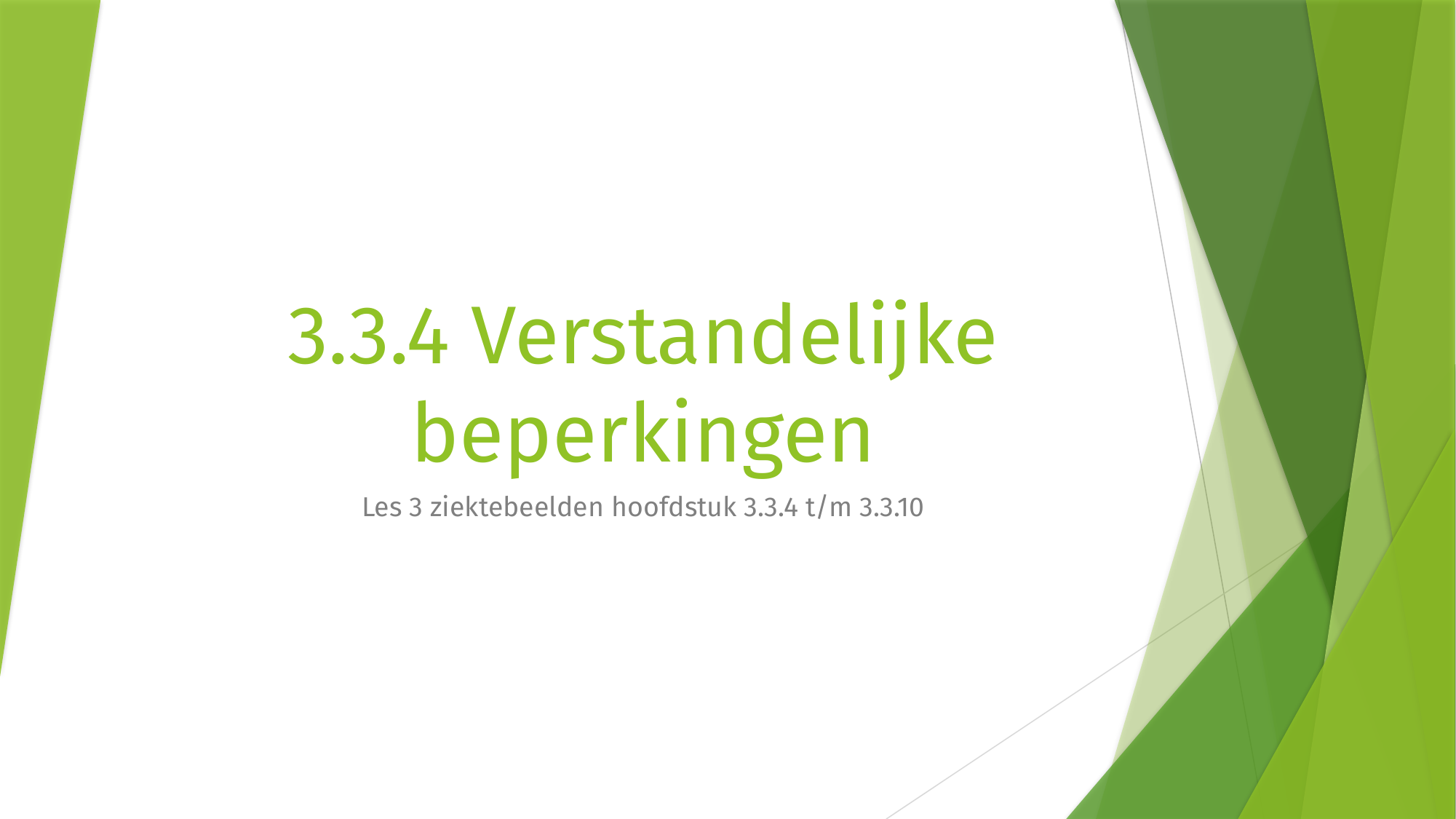

# 3.3.4 Verstandelijke beperkingen
Les 3 ziektebeelden hoofdstuk 3.3.4 t/m 3.3.10